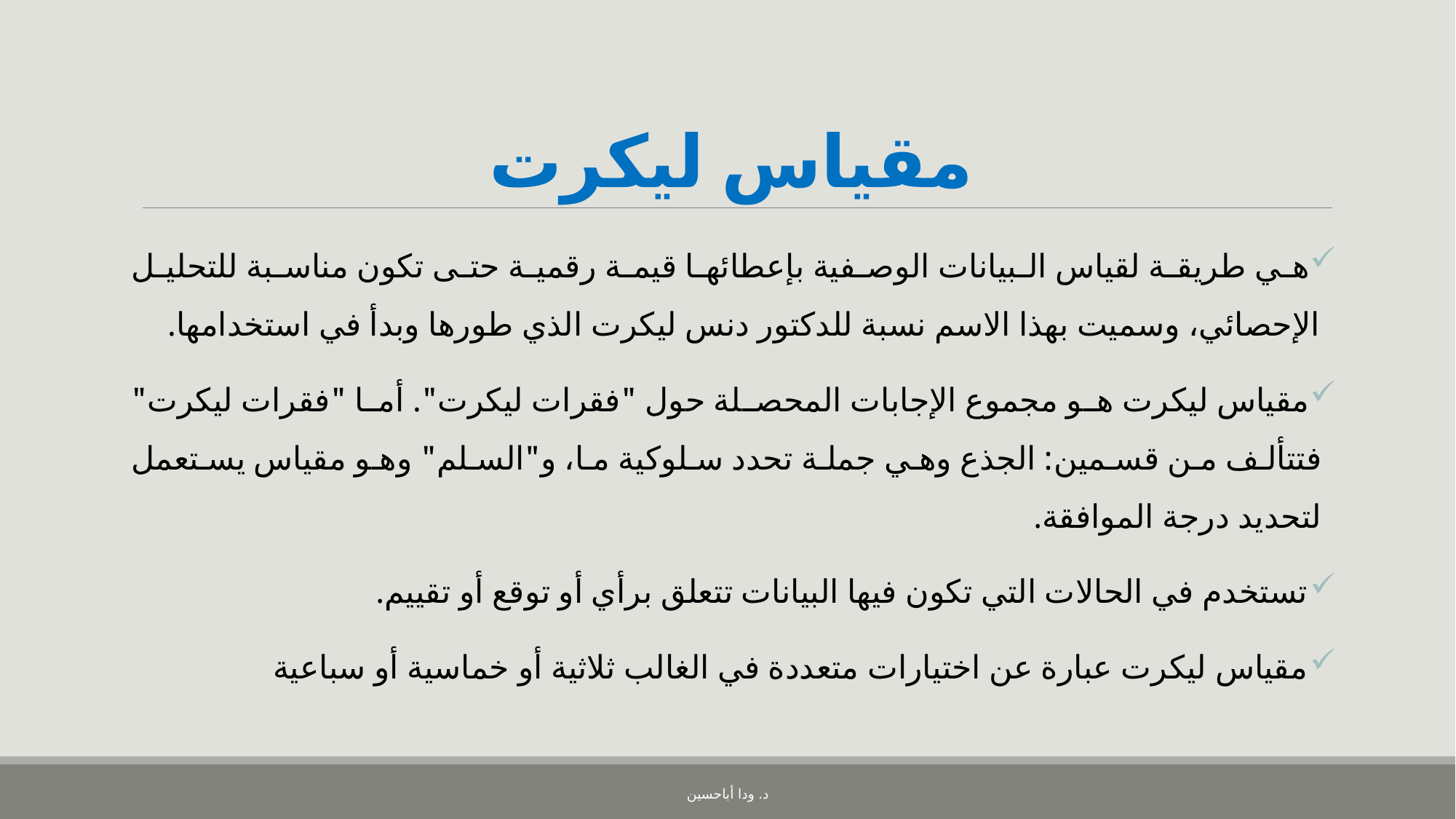

# مقياس ليكرت
هي طريقة لقياس البيانات الوصفية بإعطائها قيمة رقمية حتى تكون مناسبة للتحليل الإحصائي، وسميت بهذا الاسم نسبة للدكتور دنس ليكرت الذي طورها وبدأ في استخدامها.
مقياس ليكرت هو مجموع الإجابات المحصلة حول "فقرات ليكرت". أما "فقرات ليكرت" فتتألف من قسمين: الجذع وهي جملة تحدد سلوكية ما، و"السلم" وهو مقياس يستعمل لتحديد درجة الموافقة.
تستخدم في الحالات التي تكون فيها البيانات تتعلق برأي أو توقع أو تقييم.
مقياس ليكرت عبارة عن اختيارات متعددة في الغالب ثلاثية أو خماسية أو سباعية

د. ودا أباحسين